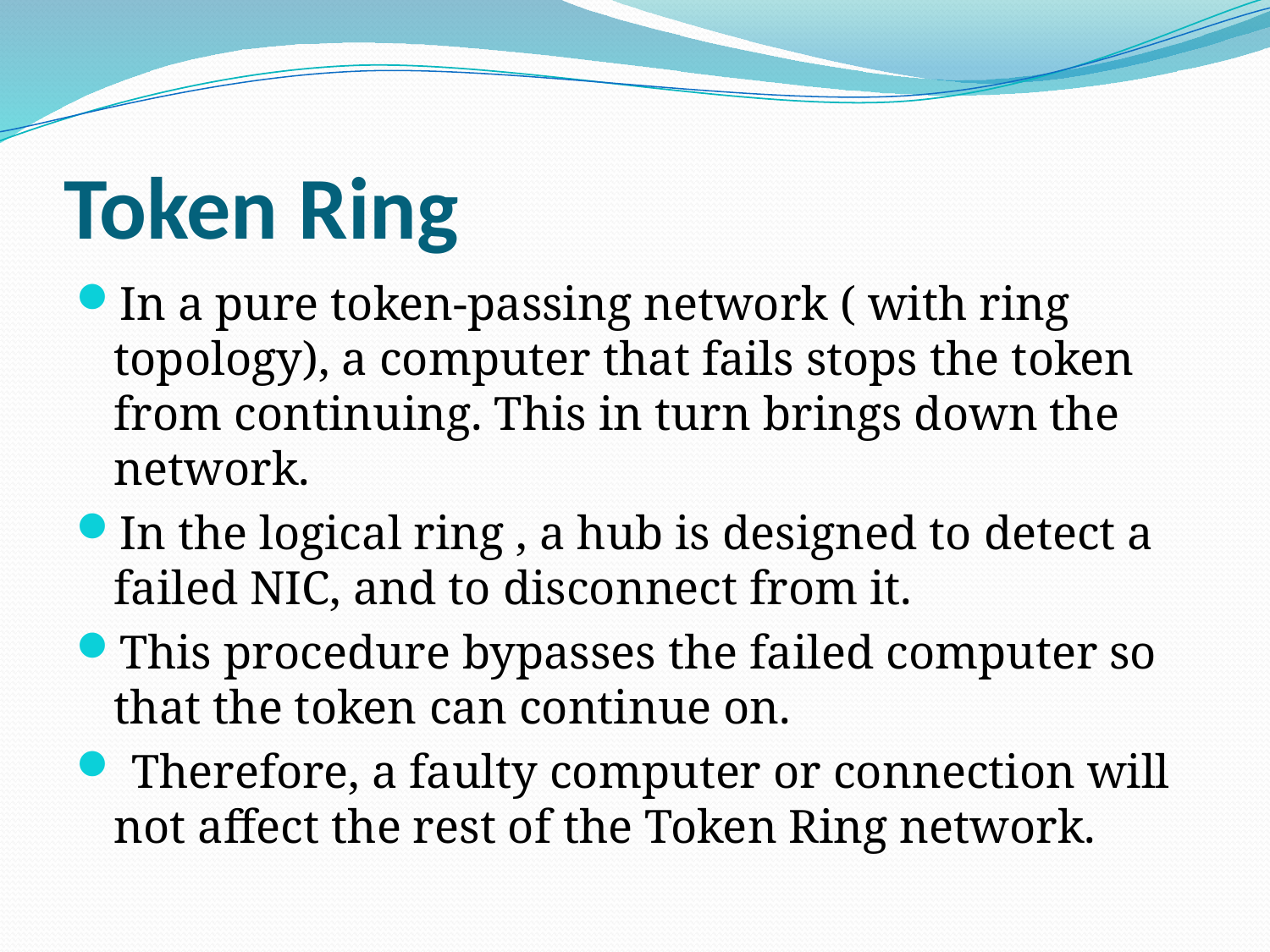

# Token Ring
In a pure token-passing network ( with ring topology), a computer that fails stops the token from continuing. This in turn brings down the network.
In the logical ring , a hub is designed to detect a failed NIC, and to disconnect from it.
This procedure bypasses the failed computer so that the token can continue on.
 Therefore, a faulty computer or connection will not affect the rest of the Token Ring network.